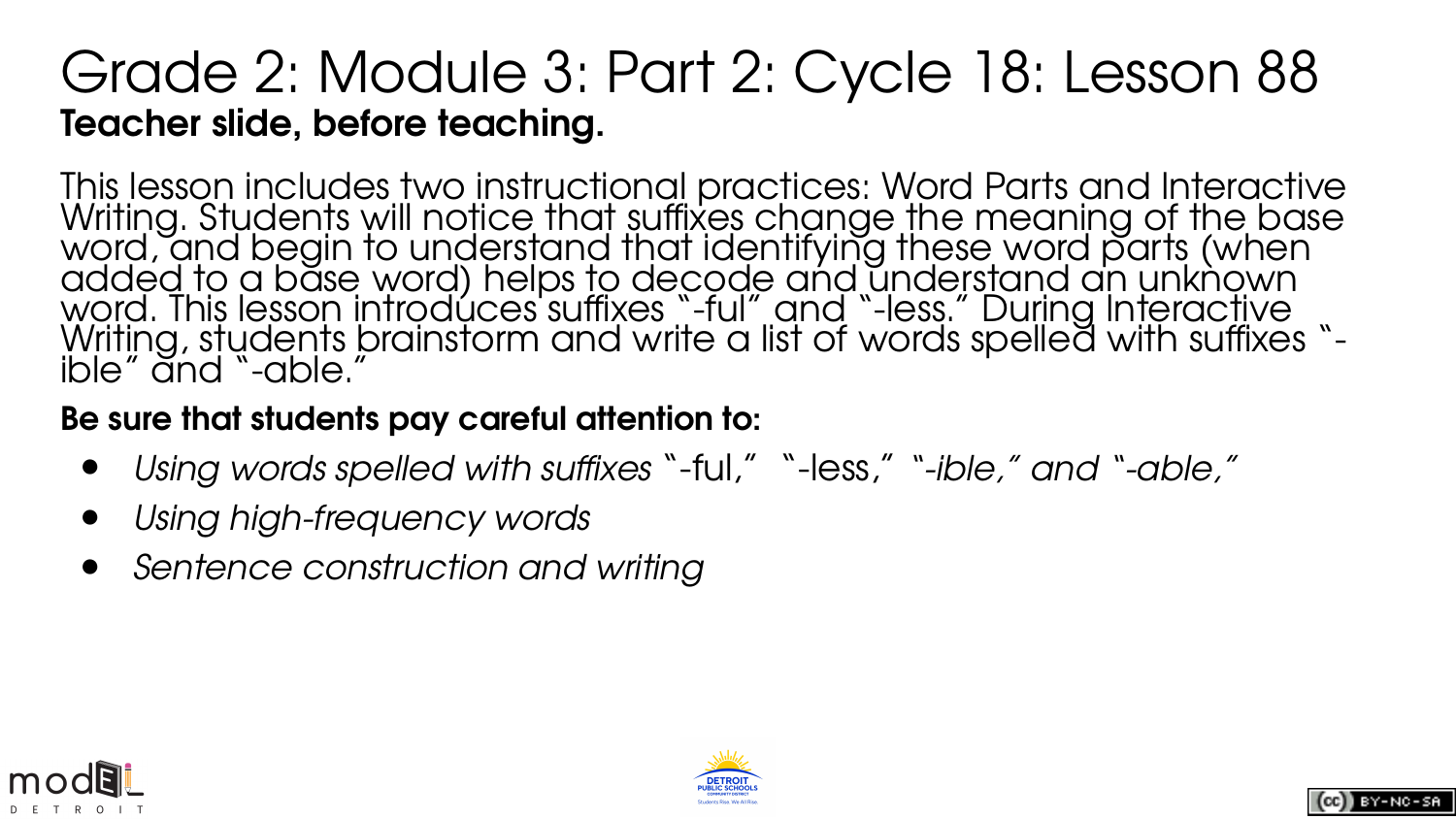

# Grade 2: Module 3: Part 2: Cycle 18: Lesson 88
Teacher slide, before teaching.
This lesson includes two instructional practices: Word Parts and Interactive Writing. Students will notice that suffixes change the meaning of the base word, and begin to understand that identifying these word parts (when added to a base word) helps to decode and understand an unknown word. This lesson introduces suffixes “-ful” and “-less.” During Interactive Writing, students brainstorm and write a list of words spelled with suffixes “-ible” and “-able.”
Be sure that students pay careful attention to:
Using words spelled with suffixes “-ful,”  “-less,” “-ible,” and “-able,”
Using high-frequency words
Sentence construction and writing